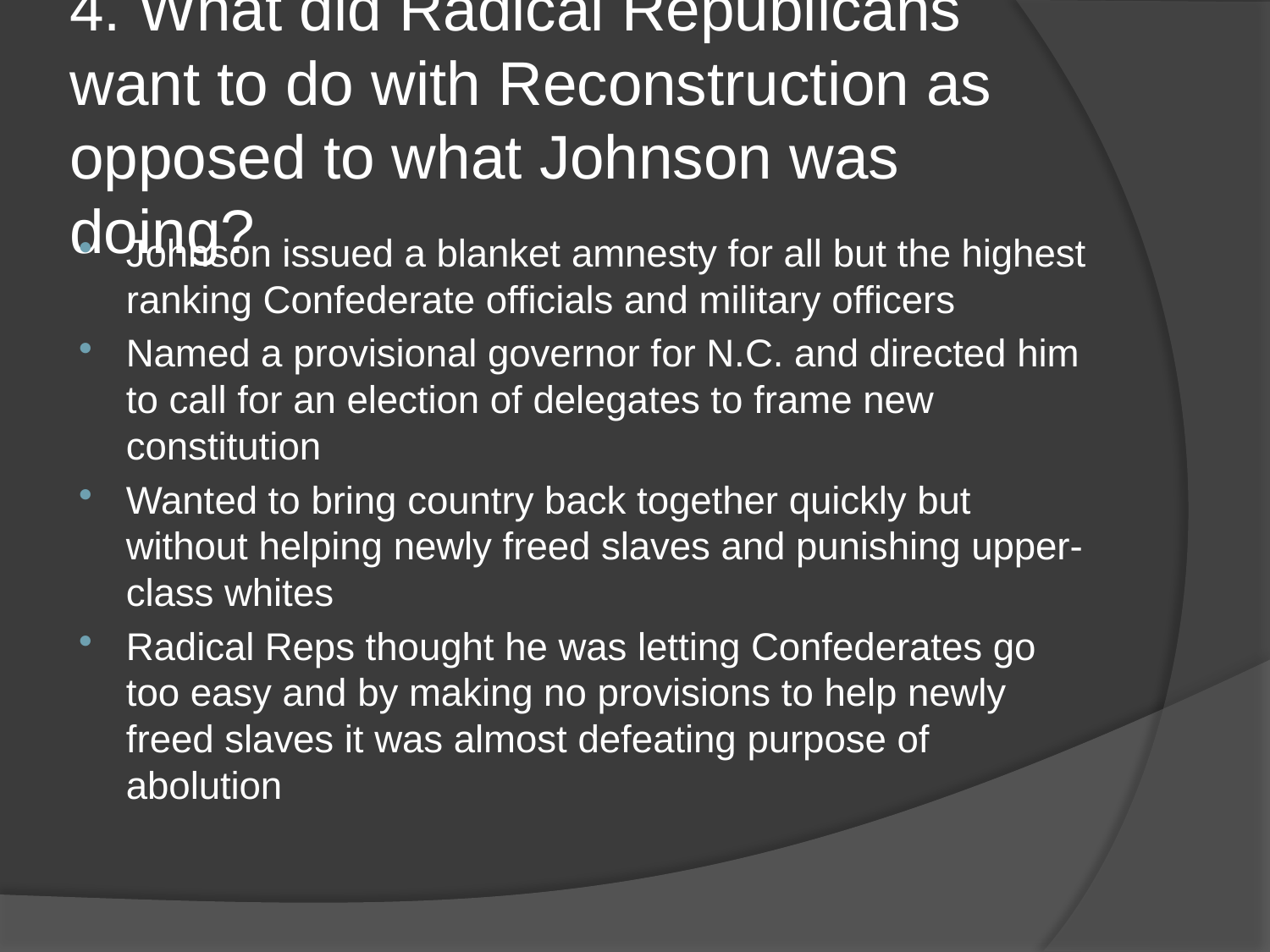

# 4. What did Radical Republicans want to do with Reconstruction as opposed to what Johnson was doing?
Johnson issued a blanket amnesty for all but the highest ranking Confederate officials and military officers
Named a provisional governor for N.C. and directed him to call for an election of delegates to frame new constitution
Wanted to bring country back together quickly but without helping newly freed slaves and punishing upper-class whites
Radical Reps thought he was letting Confederates go too easy and by making no provisions to help newly freed slaves it was almost defeating purpose of abolution